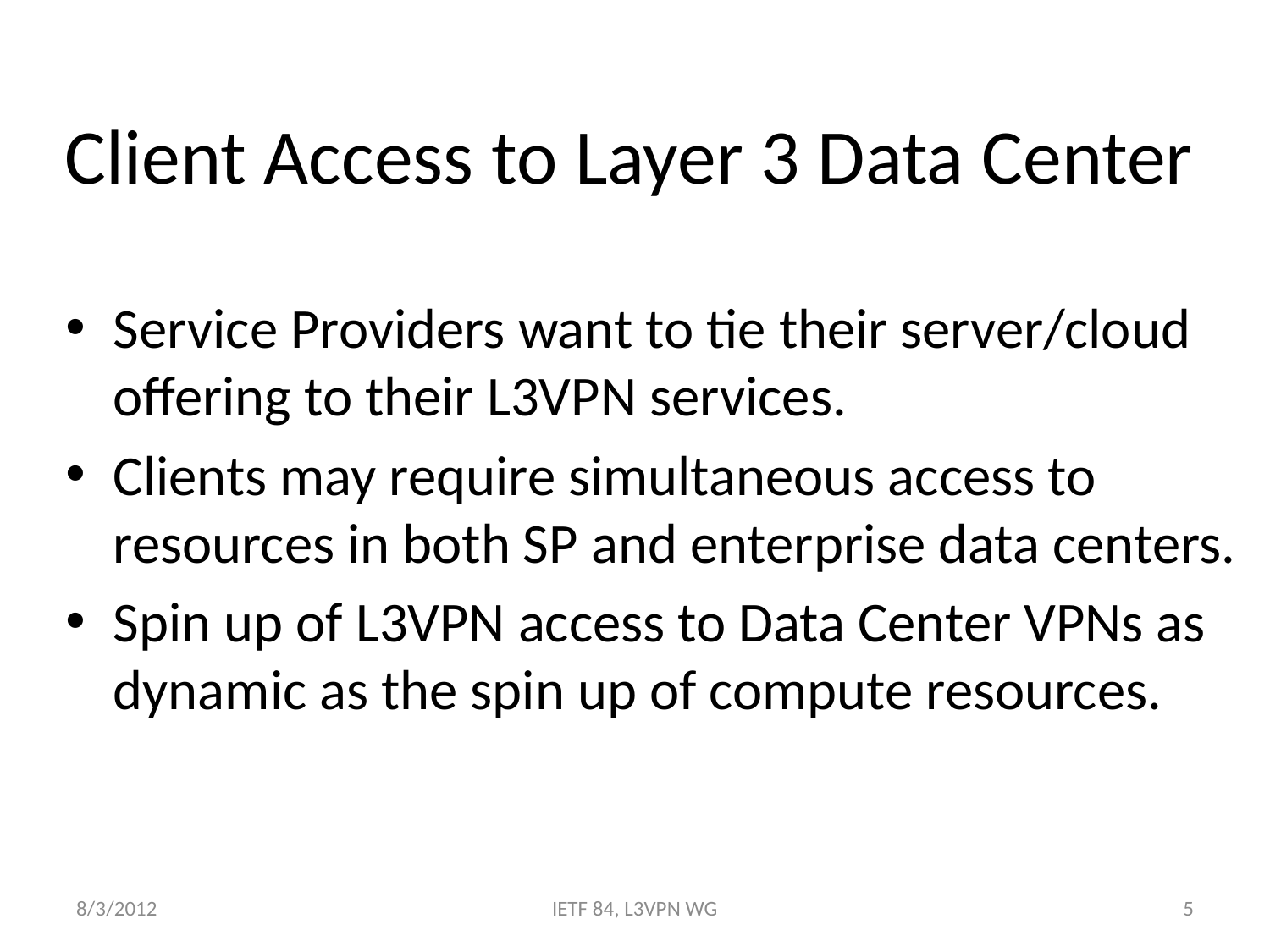

# Client Access to Layer 3 Data Center
Service Providers want to tie their server/cloud offering to their L3VPN services.
Clients may require simultaneous access to resources in both SP and enterprise data centers.
Spin up of L3VPN access to Data Center VPNs as dynamic as the spin up of compute resources.

8/3/2012
IETF 84, L3VPN WG
5